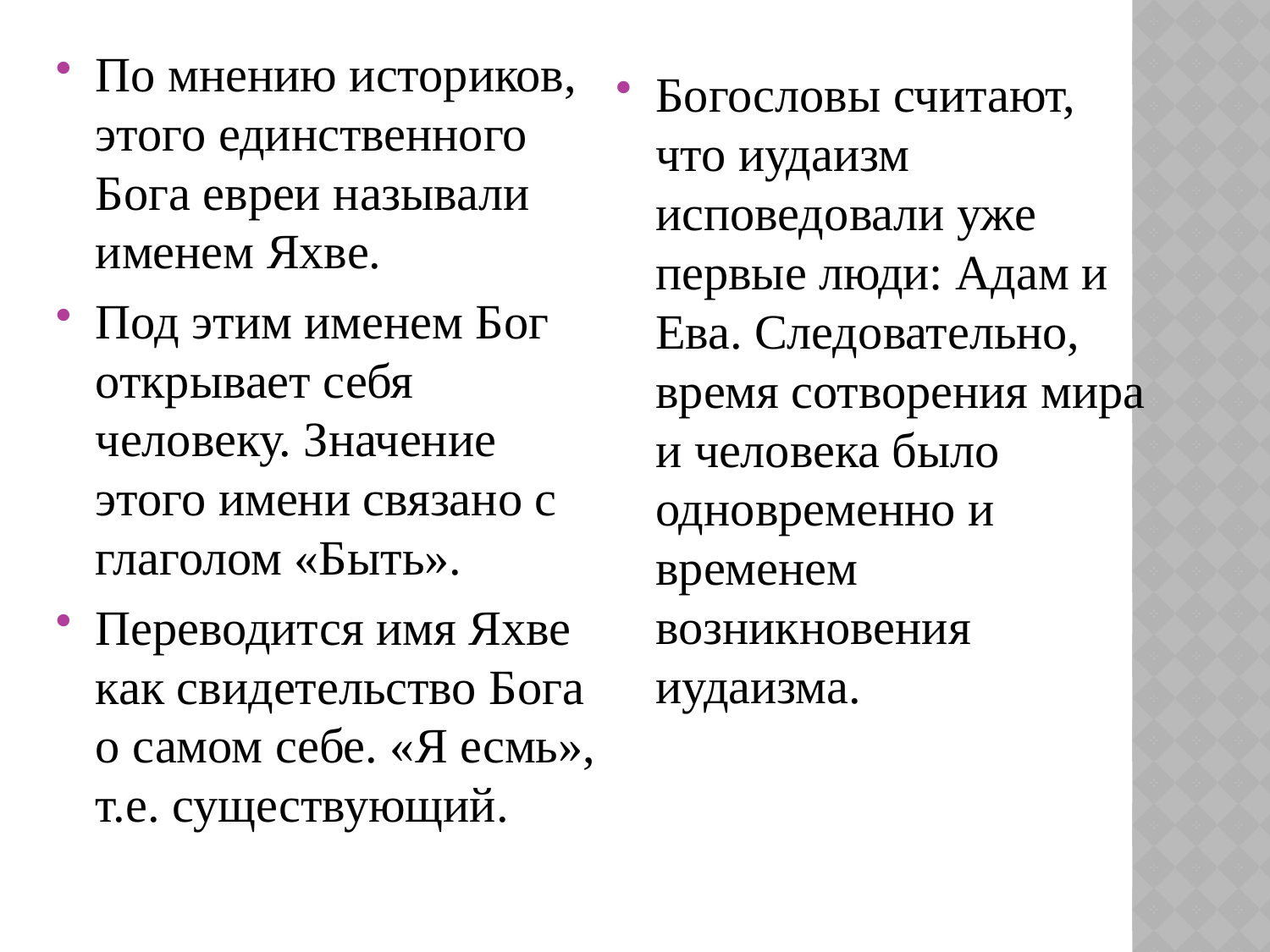

По мнению историков, этого единственного Бога евреи называли именем Яхве.
Под этим именем Бог открывает себя человеку. Значение этого имени связано с глаголом «Быть».
Переводится имя Яхве как свидетельство Бога о самом себе. «Я есмь», т.е. существующий.
Богословы считают, что иудаизм исповедовали уже первые люди: Адам и Ева. Следовательно, время сотворения мира и человека было одновременно и временем возникновения иудаизма.